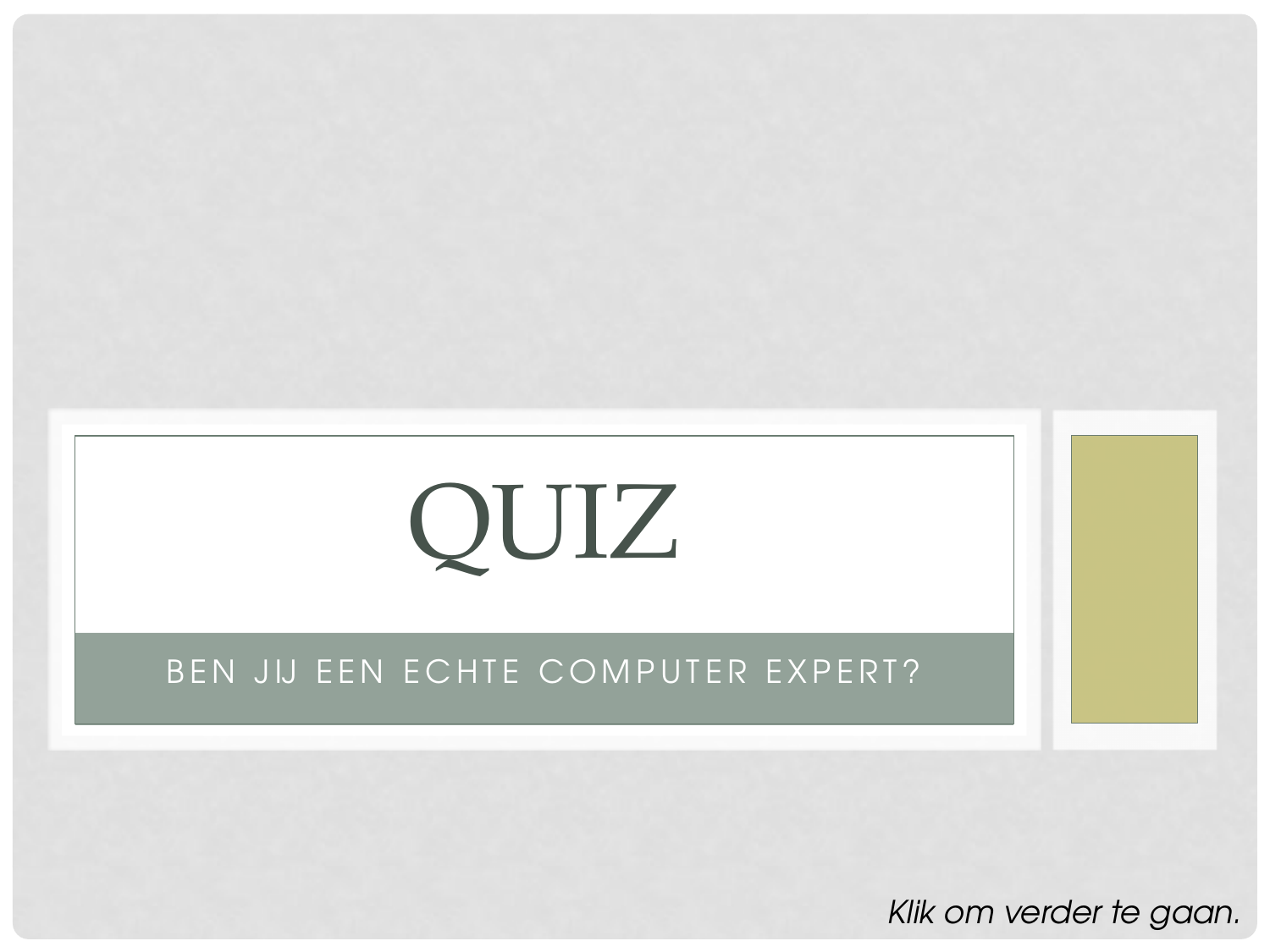

# Quiz
Ben jij een echte computer expert?
Klik om verder te gaan.